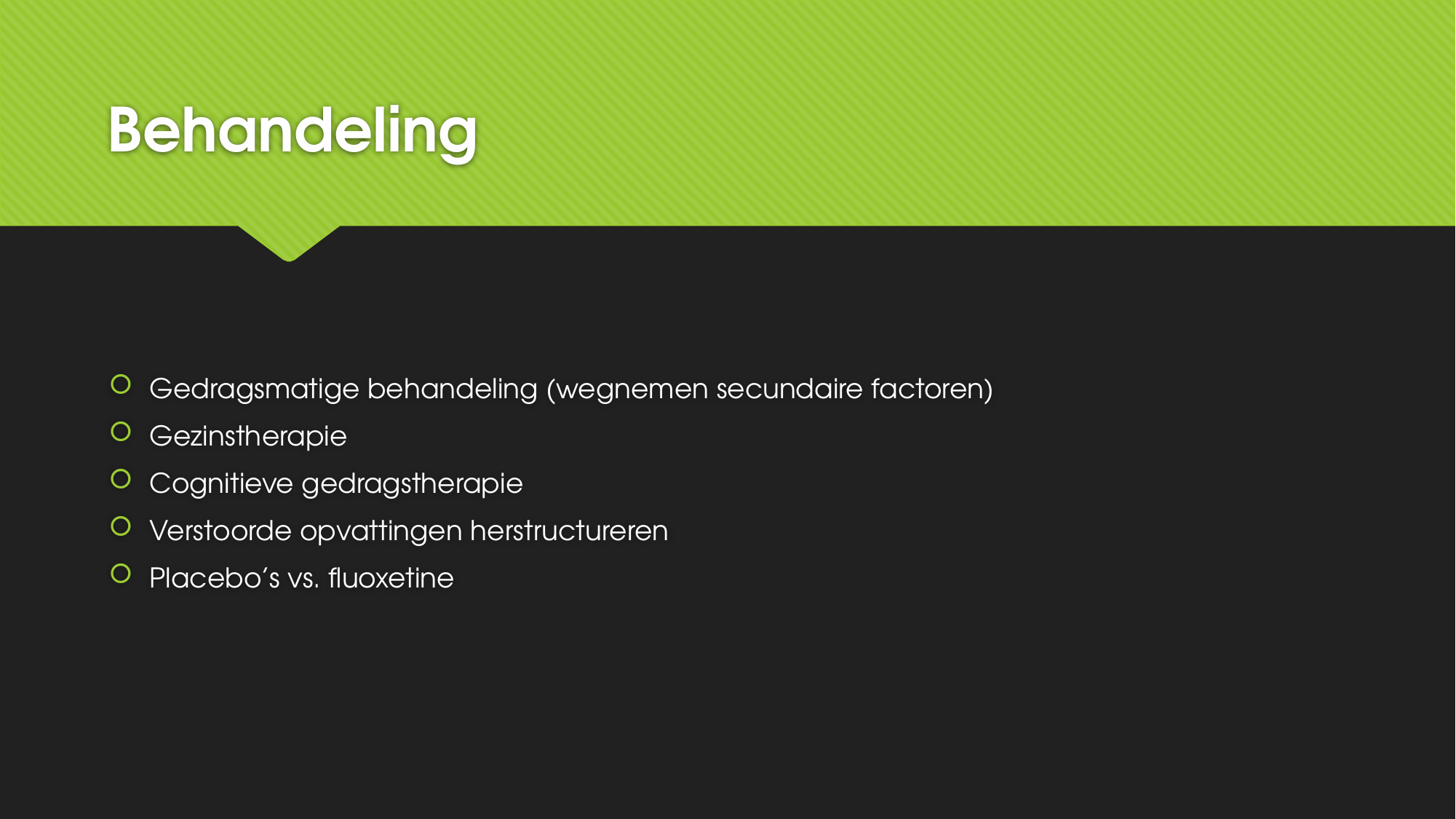

# Behandeling
Gedragsmatige behandeling (wegnemen secundaire factoren)
Gezinstherapie
Cognitieve gedragstherapie
Verstoorde opvattingen herstructureren
Placebo’s vs. fluoxetine